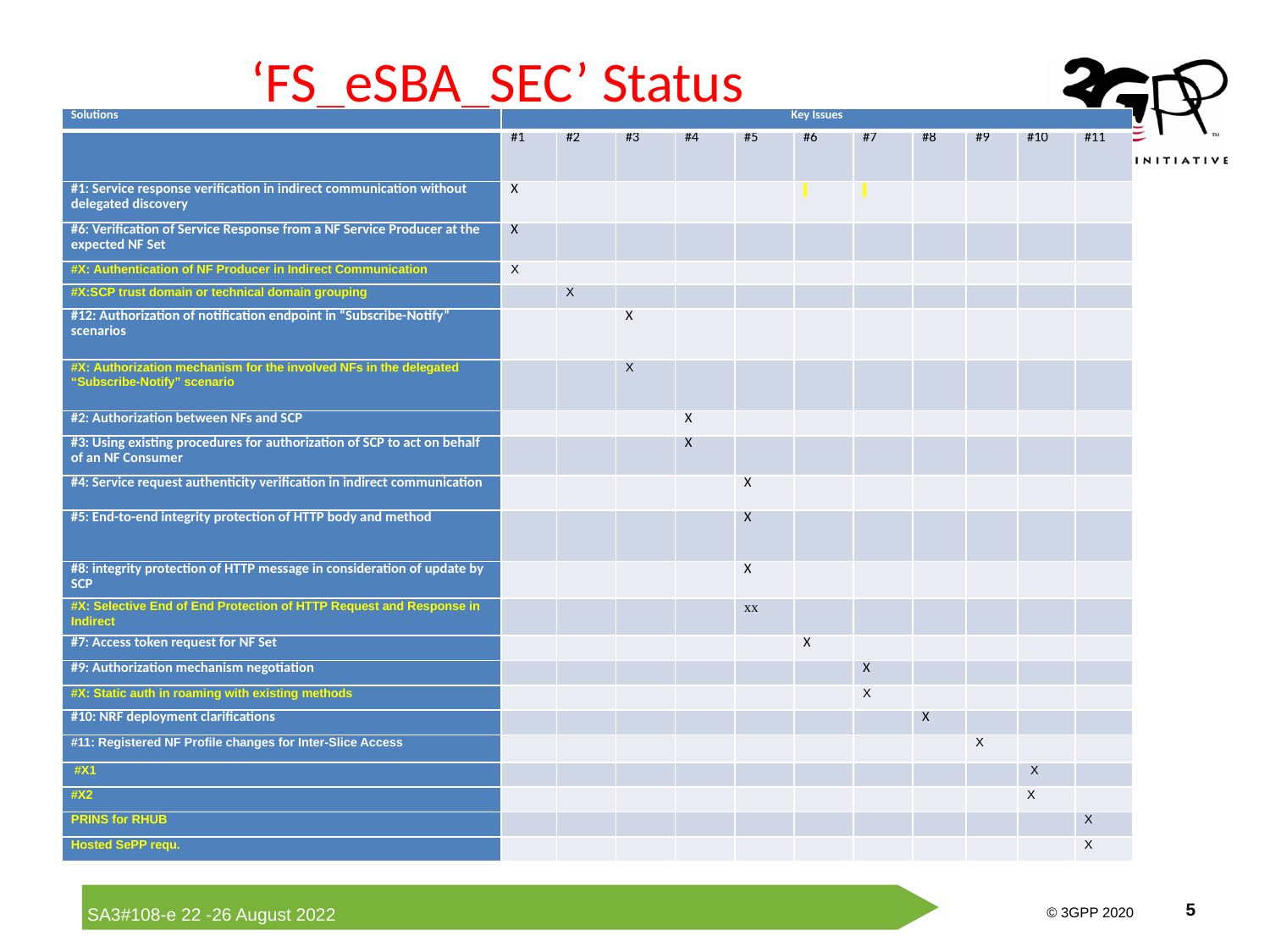

# ‘FS_eSBA_SEC’ Status
| Solutions | Key Issues |  |  |  |  |  |  |  |  |  |  |
| --- | --- | --- | --- | --- | --- | --- | --- | --- | --- | --- | --- |
|  | #1 | #2 | #3 | #4 | #5 | #6 | #7 | #8 | #9 | #10 | #11 |
| #1: Service response verification in indirect communication without delegated discovery | X |  |  |  |  |  |  |  |  |  |  |
| #6: Verification of Service Response from a NF Service Producer at the expected NF Set | X |  |  |  |  |  |  |  |  |  |  |
| #X: Authentication of NF Producer in Indirect Communication | X |  |  |  |  |  |  |  |  |  |  |
| #X:SCP trust domain or technical domain grouping |  | X |  |  |  |  |  |  |  |  |  |
| #12: Authorization of notification endpoint in “Subscribe-Notify” scenarios |  |  | X |  |  |  |  |  |  |  |  |
| #X: Authorization mechanism for the involved NFs in the delegated “Subscribe-Notify” scenario |  |  | X |  |  |  |  |  |  |  |  |
| #2: Authorization between NFs and SCP |  |  |  | X |  |  |  |  |  |  |  |
| #3: Using existing procedures for authorization of SCP to act on behalf of an NF Consumer |  |  |  | X |  |  |  |  |  |  |  |
| #4: Service request authenticity verification in indirect communication |  |  |  |  | X |  |  |  |  |  |  |
| #5: End-to-end integrity protection of HTTP body and method |  |  |  |  | X |  |  |  |  |  |  |
| #8: integrity protection of HTTP message in consideration of update by SCP |  |  |  |  | X |  |  |  |  |  |  |
| #X: Selective End of End Protection of HTTP Request and Response in Indirect |  |  |  |  | xx |  |  |  |  |  |  |
| #7: Access token request for NF Set |  |  |  |  |  | X |  |  |  |  |  |
| #9: Authorization mechanism negotiation |  |  |  |  |  |  | X |  |  |  |  |
| #X: Static auth in roaming with existing methods |  |  |  |  |  |  | X |  |  |  |  |
| #10: NRF deployment clarifications |  |  |  |  |  |  |  | X |  |  |  |
| #11: Registered NF Profile changes for Inter-Slice Access |  |  |  |  |  |  |  |  | X |  |  |
| #X1 |  |  |  |  |  |  |  |  |  | X |  |
| #X2 |  |  |  |  |  |  |  |  |  | X |  |
| PRINS for RHUB |  |  |  |  |  |  |  |  |  |  | X |
| Hosted SePP requ. |  |  |  |  |  |  |  |  |  |  | X |